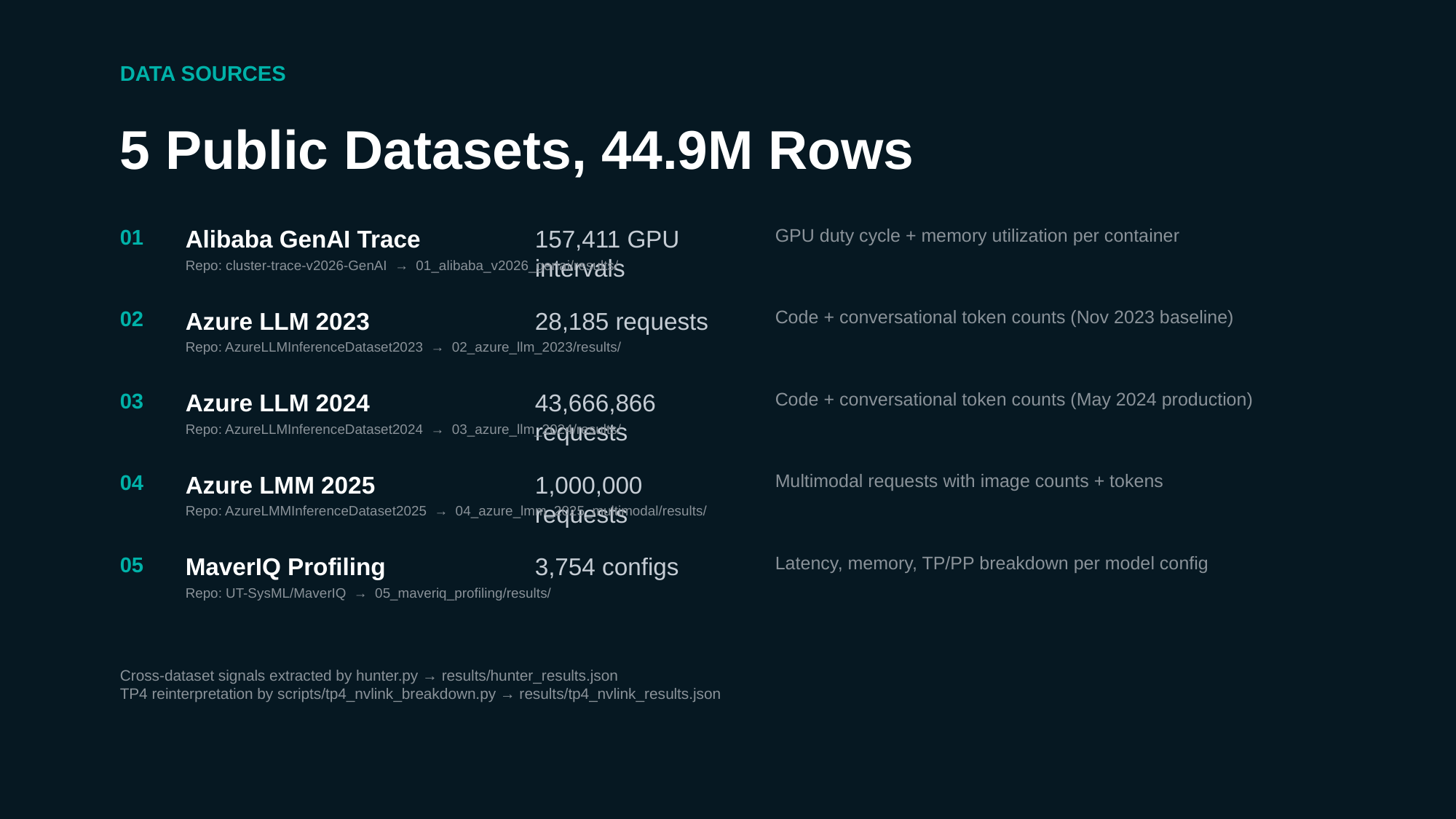

DATA SOURCES
5 Public Datasets, 44.9M Rows
01
Alibaba GenAI Trace
157,411 GPU intervals
GPU duty cycle + memory utilization per container
Repo: cluster-trace-v2026-GenAI  →  01_alibaba_v2026_genai/results/
02
Azure LLM 2023
28,185 requests
Code + conversational token counts (Nov 2023 baseline)
Repo: AzureLLMInferenceDataset2023  →  02_azure_llm_2023/results/
03
Azure LLM 2024
43,666,866 requests
Code + conversational token counts (May 2024 production)
Repo: AzureLLMInferenceDataset2024  →  03_azure_llm_2024/results/
04
Azure LMM 2025
1,000,000 requests
Multimodal requests with image counts + tokens
Repo: AzureLMMInferenceDataset2025  →  04_azure_lmm_2025_multimodal/results/
05
MaverIQ Profiling
3,754 configs
Latency, memory, TP/PP breakdown per model config
Repo: UT-SysML/MaverIQ  →  05_maveriq_profiling/results/
Cross-dataset signals extracted by hunter.py → results/hunter_results.json
TP4 reinterpretation by scripts/tp4_nvlink_breakdown.py → results/tp4_nvlink_results.json